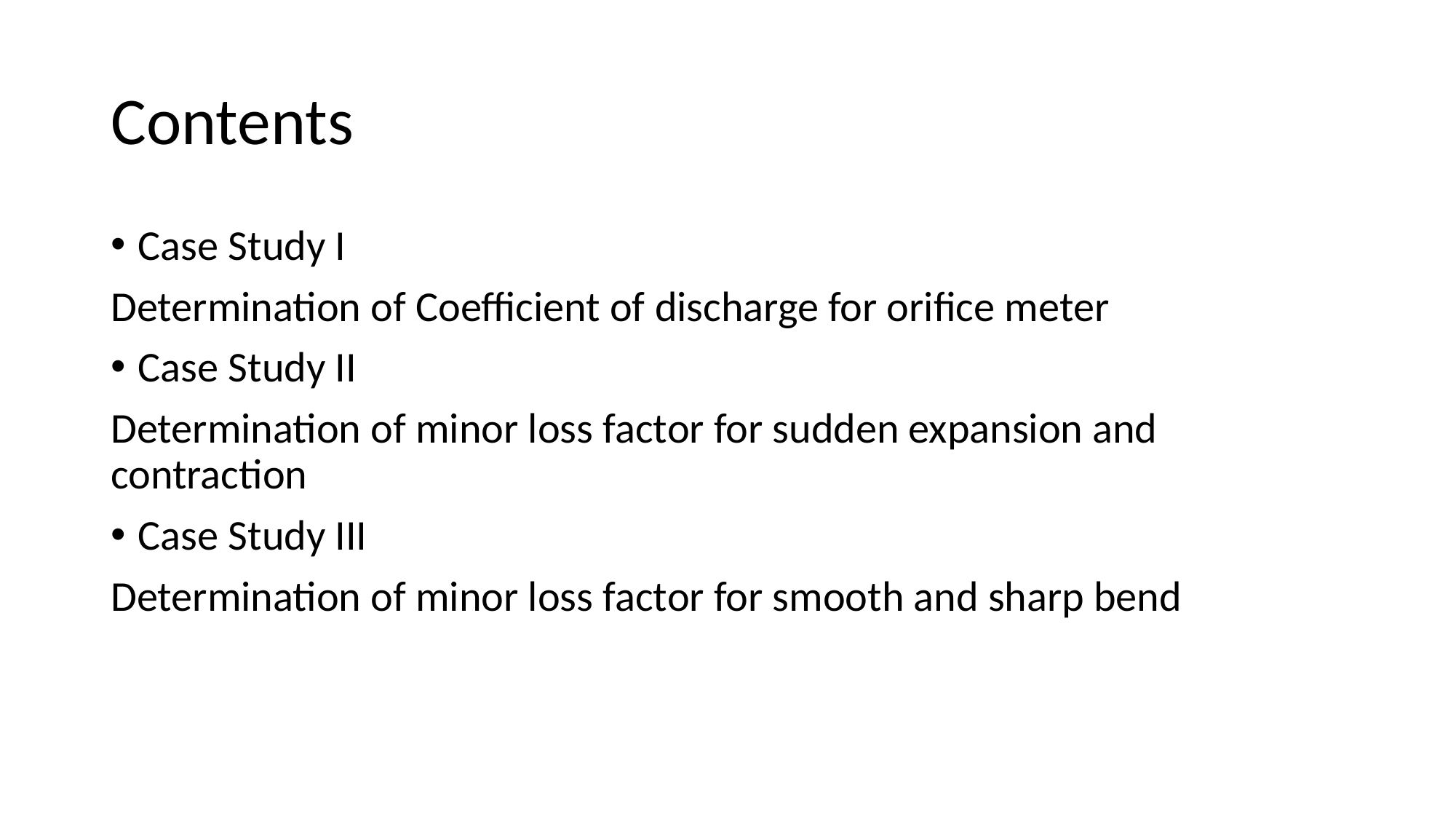

# Contents
Case Study I
Determination of Coefficient of discharge for orifice meter
Case Study II
Determination of minor loss factor for sudden expansion and contraction
Case Study III
Determination of minor loss factor for smooth and sharp bend